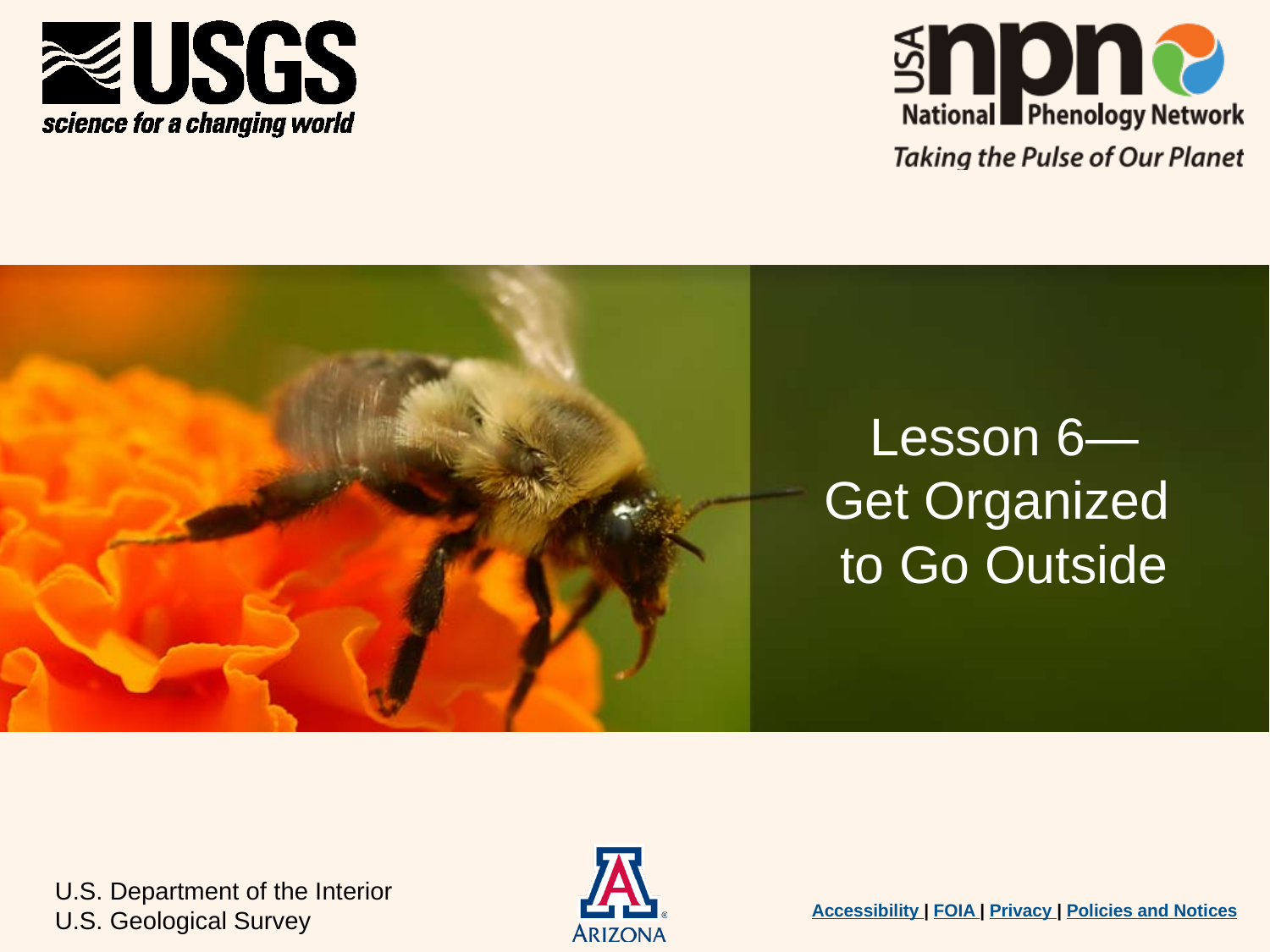

# Lesson 6— Get Organized to Go Outside